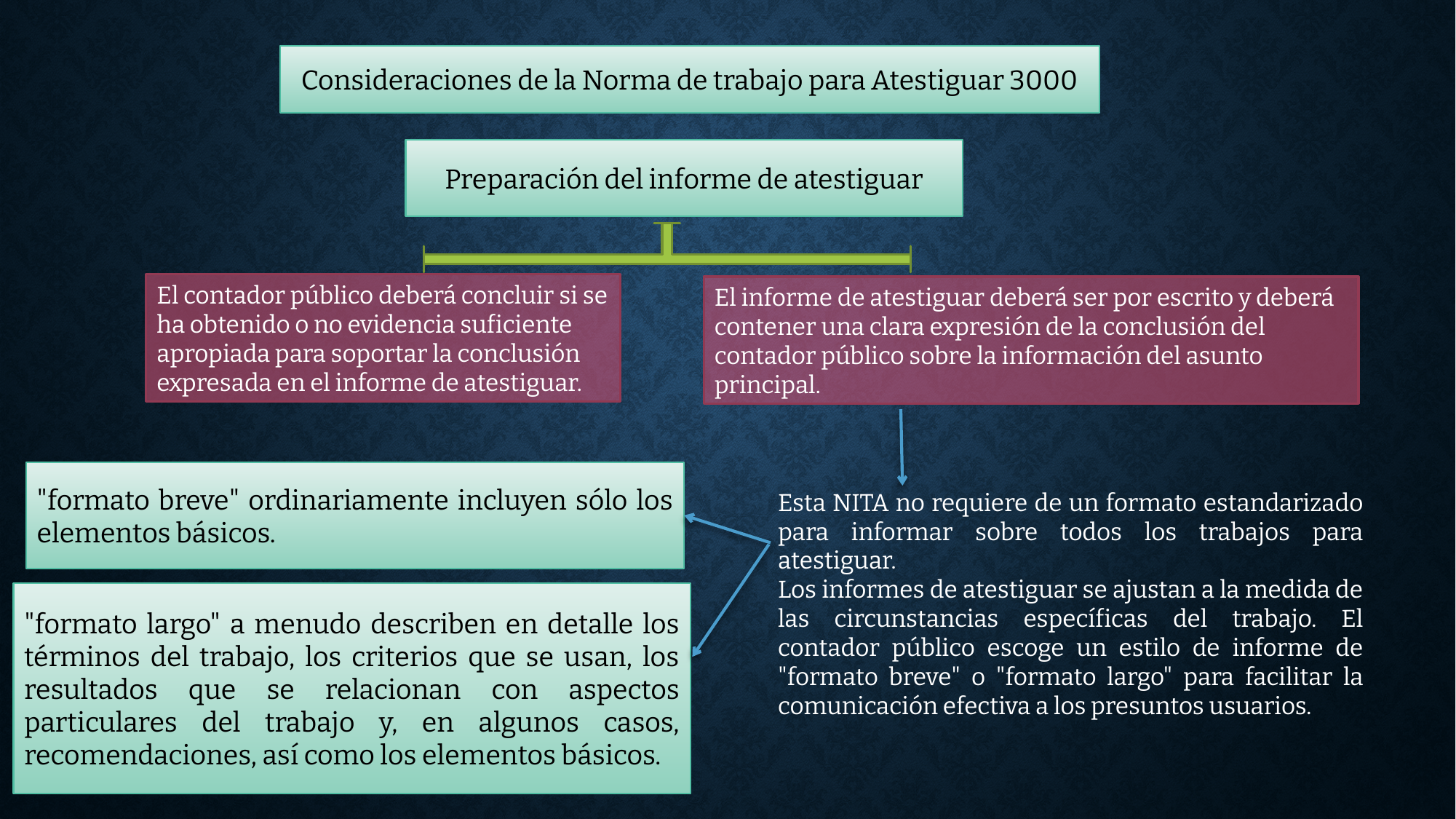

Consideraciones de la Norma de trabajo para Atestiguar 3000
Preparación del informe de atestiguar

El contador público deberá concluir si se ha obtenido o no evidencia suficiente apropiada para soportar la conclusión expresada en el informe de atestiguar.
El informe de atestiguar deberá ser por escrito y deberá contener una clara expresión de la conclusión del contador público sobre la información del asunto principal.
"formato breve" ordinariamente incluyen sólo los elementos básicos.
Esta NITA no requiere de un formato estandarizado para informar sobre todos los trabajos para atestiguar.
Los informes de atestiguar se ajustan a la medida de las circunstancias específicas del trabajo. El contador público escoge un estilo de informe de "formato breve" o "formato largo" para facilitar la comunicación efectiva a los presuntos usuarios.
"formato largo" a menudo describen en detalle los términos del trabajo, los criterios que se usan, los resultados que se relacionan con aspectos particulares del trabajo y, en algunos casos, recomendaciones, así como los elementos básicos.